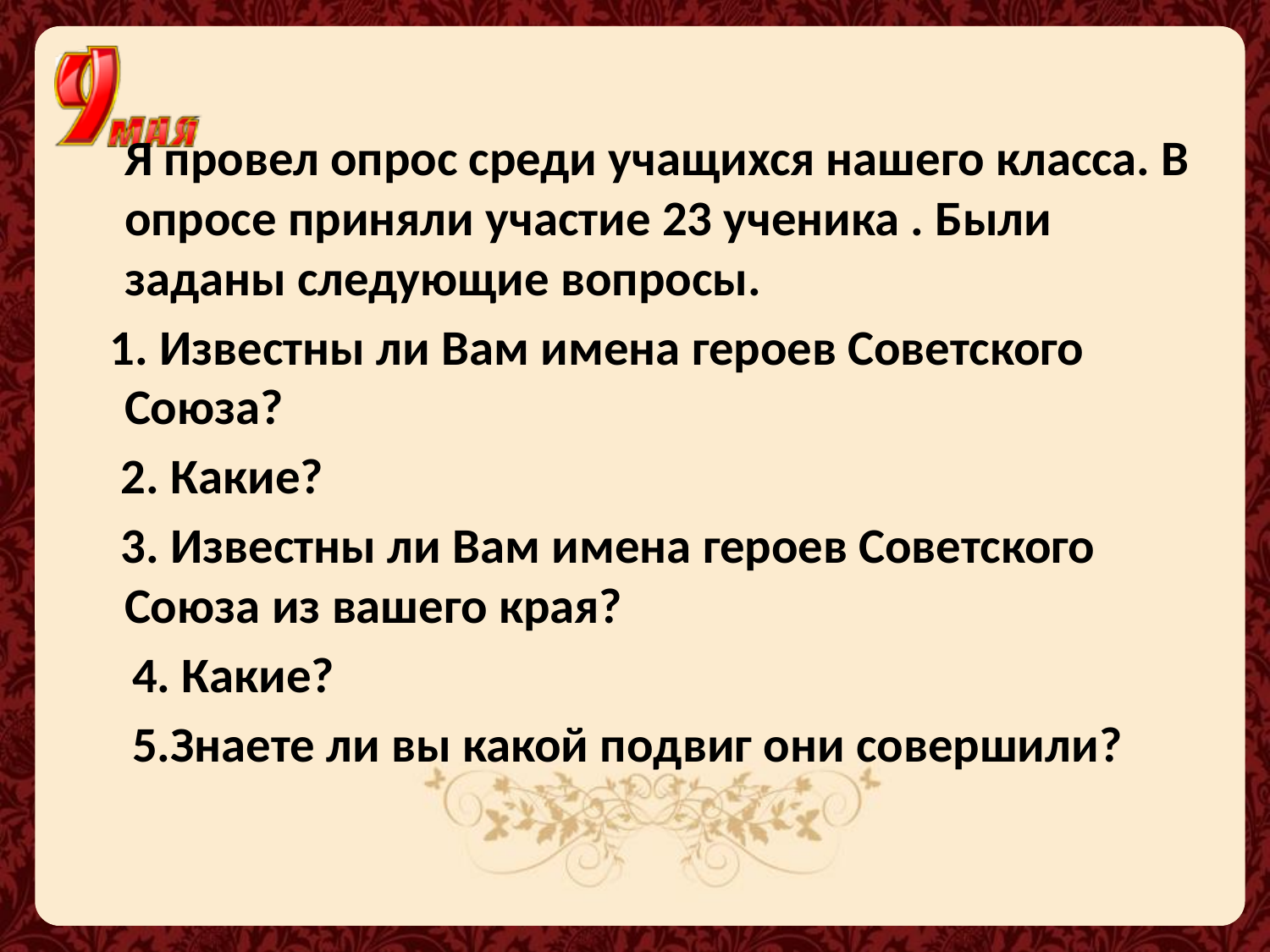

#
    Я провел опрос среди учащихся нашего класса. В опросе приняли участие 23 ученика . Были заданы следующие вопросы.
   1. Известны ли Вам имена героев Советского Союза?
    2. Какие?
    3. Известны ли Вам имена героев Советского Союза из вашего края?
     4. Какие?
     5.Знаете ли вы какой подвиг они совершили?